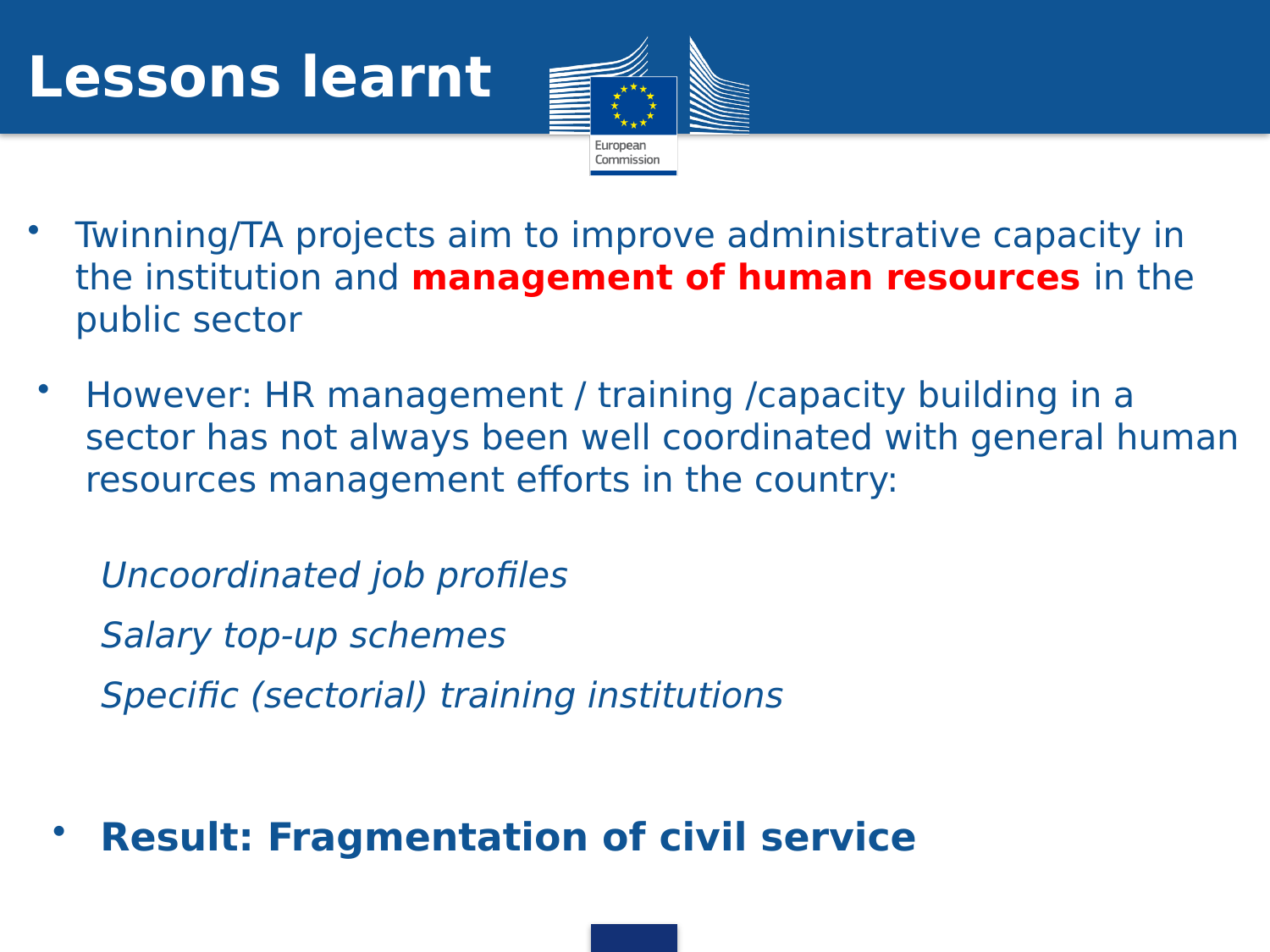

# Lessons learnt
Twinning/TA projects aim to improve administrative capacity in the institution and management of human resources in the public sector
However: HR management / training /capacity building in a sector has not always been well coordinated with general human resources management efforts in the country:

Uncoordinated job profiles
Salary top-up schemes
Specific (sectorial) training institutions
Result: Fragmentation of civil service